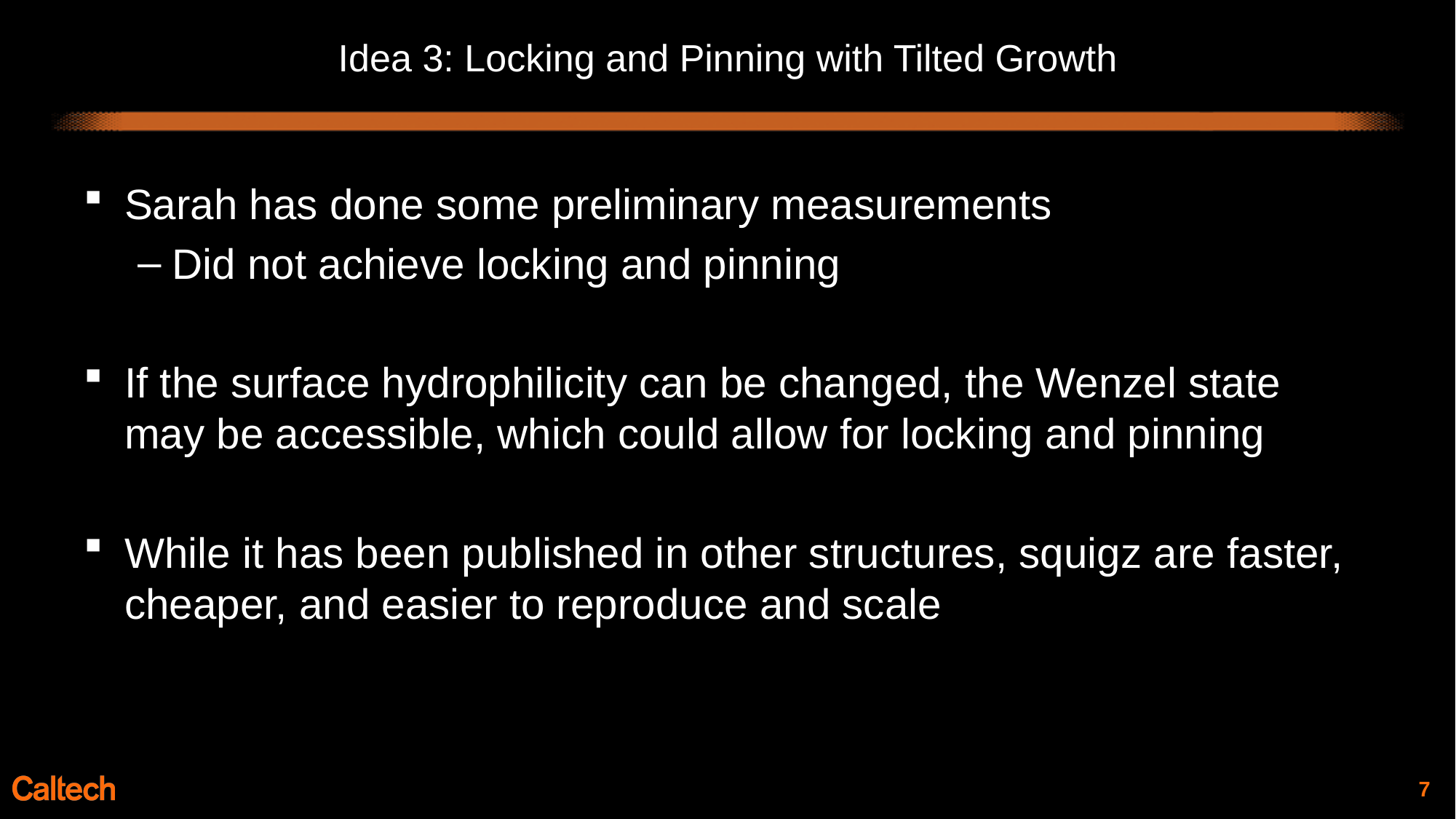

# Idea 3: Locking and Pinning with Tilted Growth
Sarah has done some preliminary measurements
Did not achieve locking and pinning

If the surface hydrophilicity can be changed, the Wenzel state may be accessible, which could allow for locking and pinning

While it has been published in other structures, squigz are faster, cheaper, and easier to reproduce and scale

7